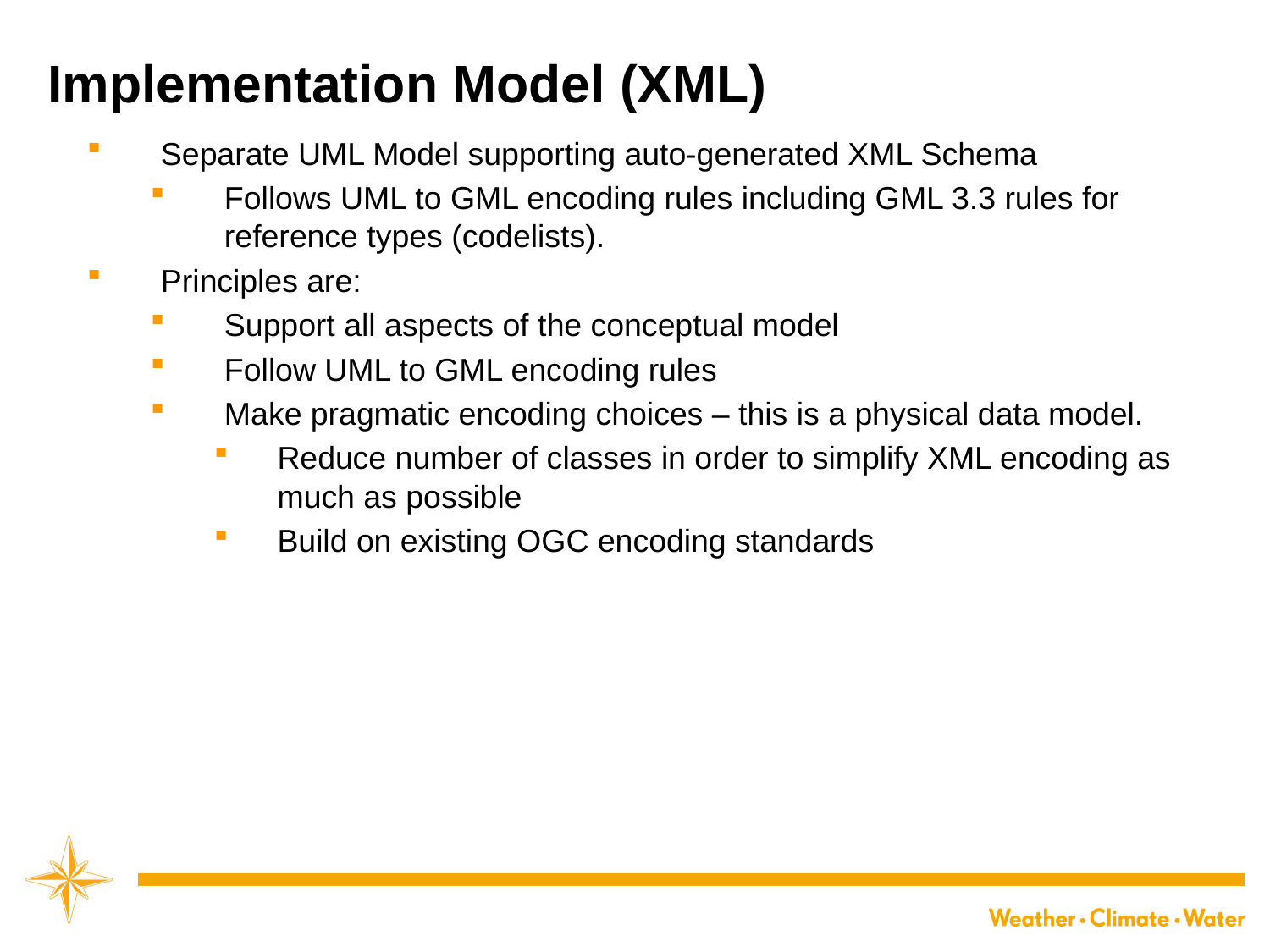

# Implementation Model (XML)
Separate UML Model supporting auto-generated XML Schema
Follows UML to GML encoding rules including GML 3.3 rules for reference types (codelists).
Principles are:
Support all aspects of the conceptual model
Follow UML to GML encoding rules
Make pragmatic encoding choices – this is a physical data model.
Reduce number of classes in order to simplify XML encoding as much as possible
Build on existing OGC encoding standards